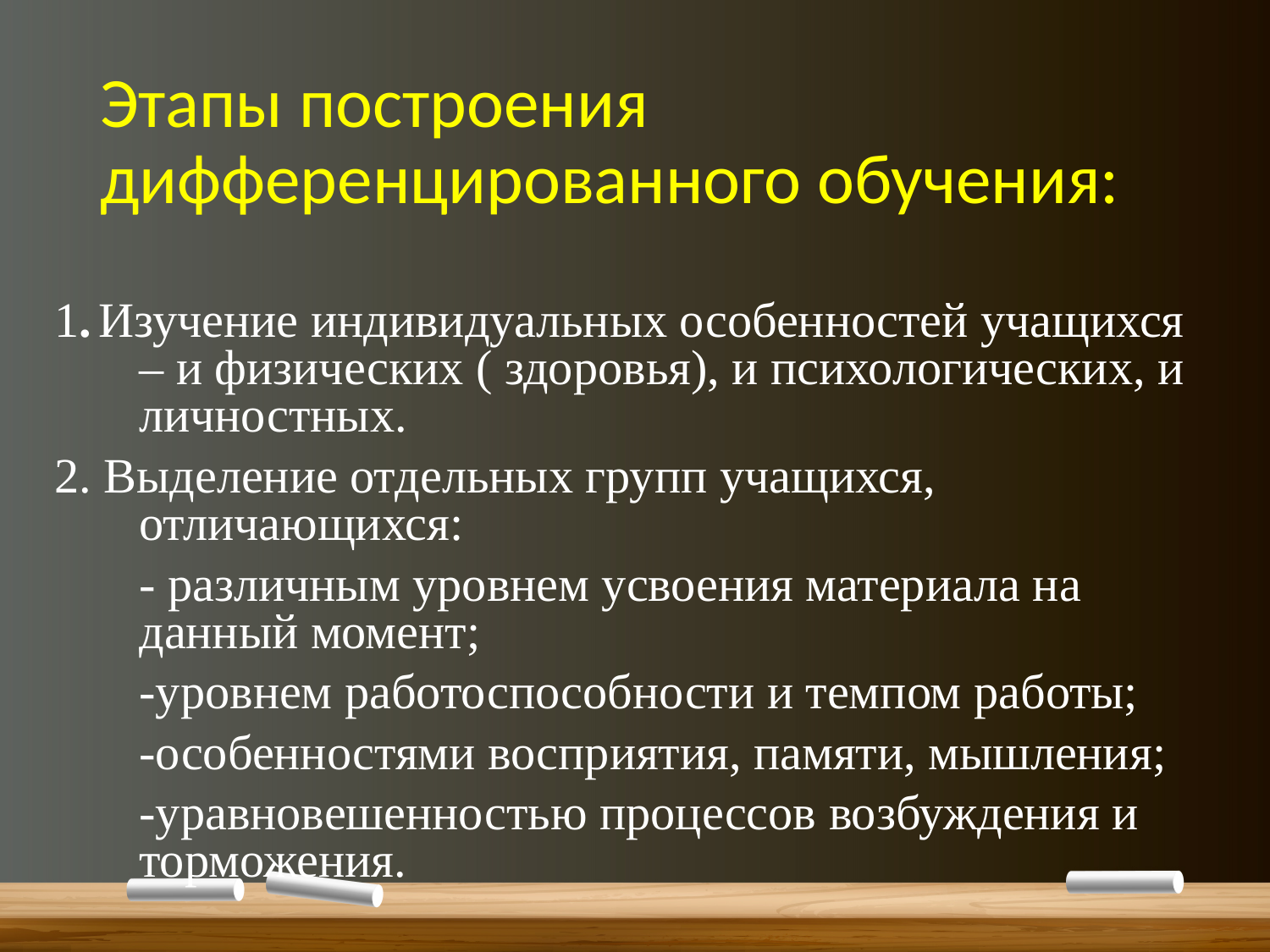

# Этапы построения дифференцированного обучения:

1. Изучение индивидуальных особенностей учащихся – и физических ( здоровья), и психологических, и личностных.
2. Выделение отдельных групп учащихся, отличающихся:
	- различным уровнем усвоения материала на данный момент;
	-уровнем работоспособности и темпом работы;
	-особенностями восприятия, памяти, мышления;
	-уравновешенностью процессов возбуждения и торможения.